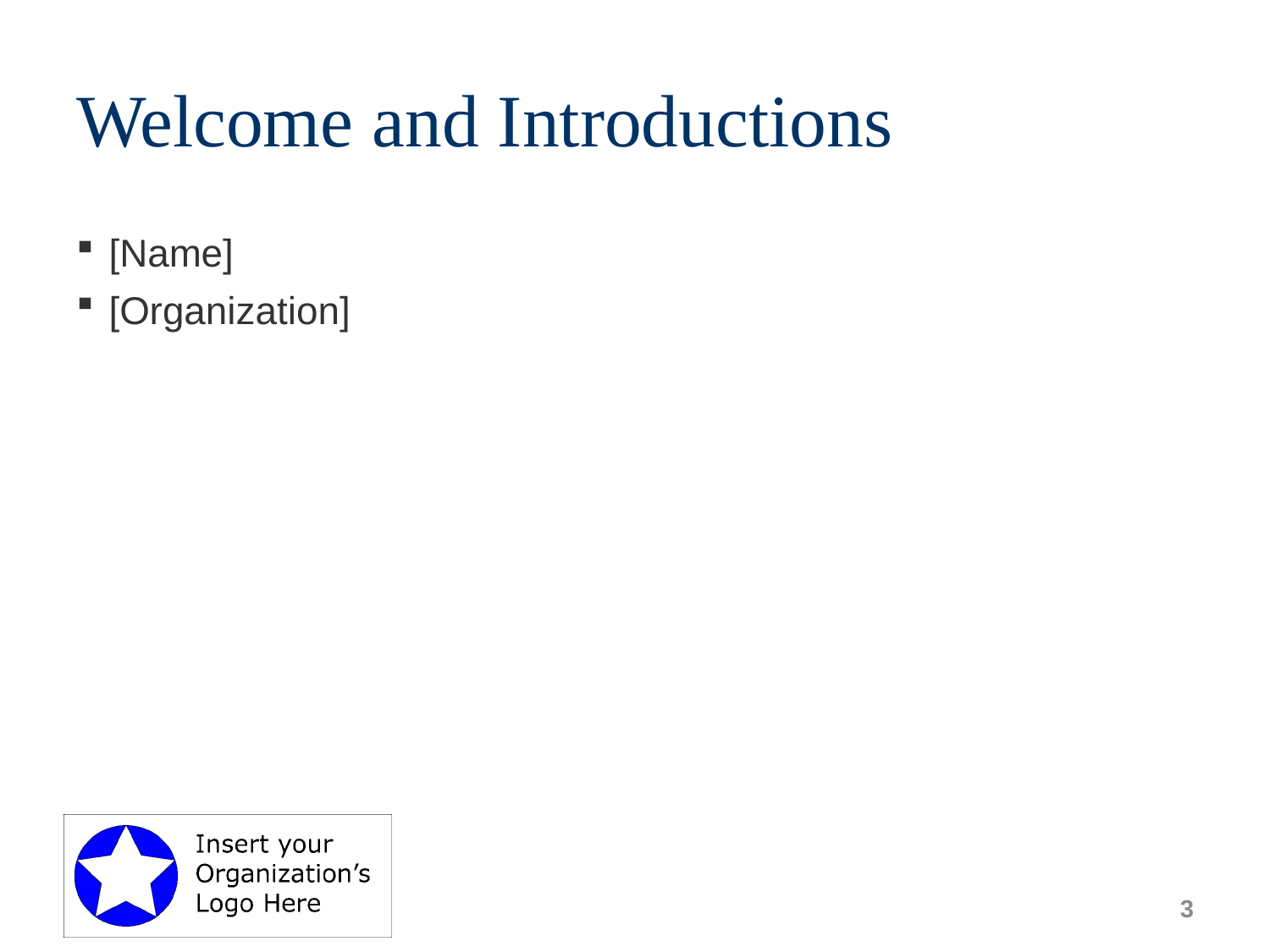

# Welcome and Introductions
[Name]
[Organization]
3